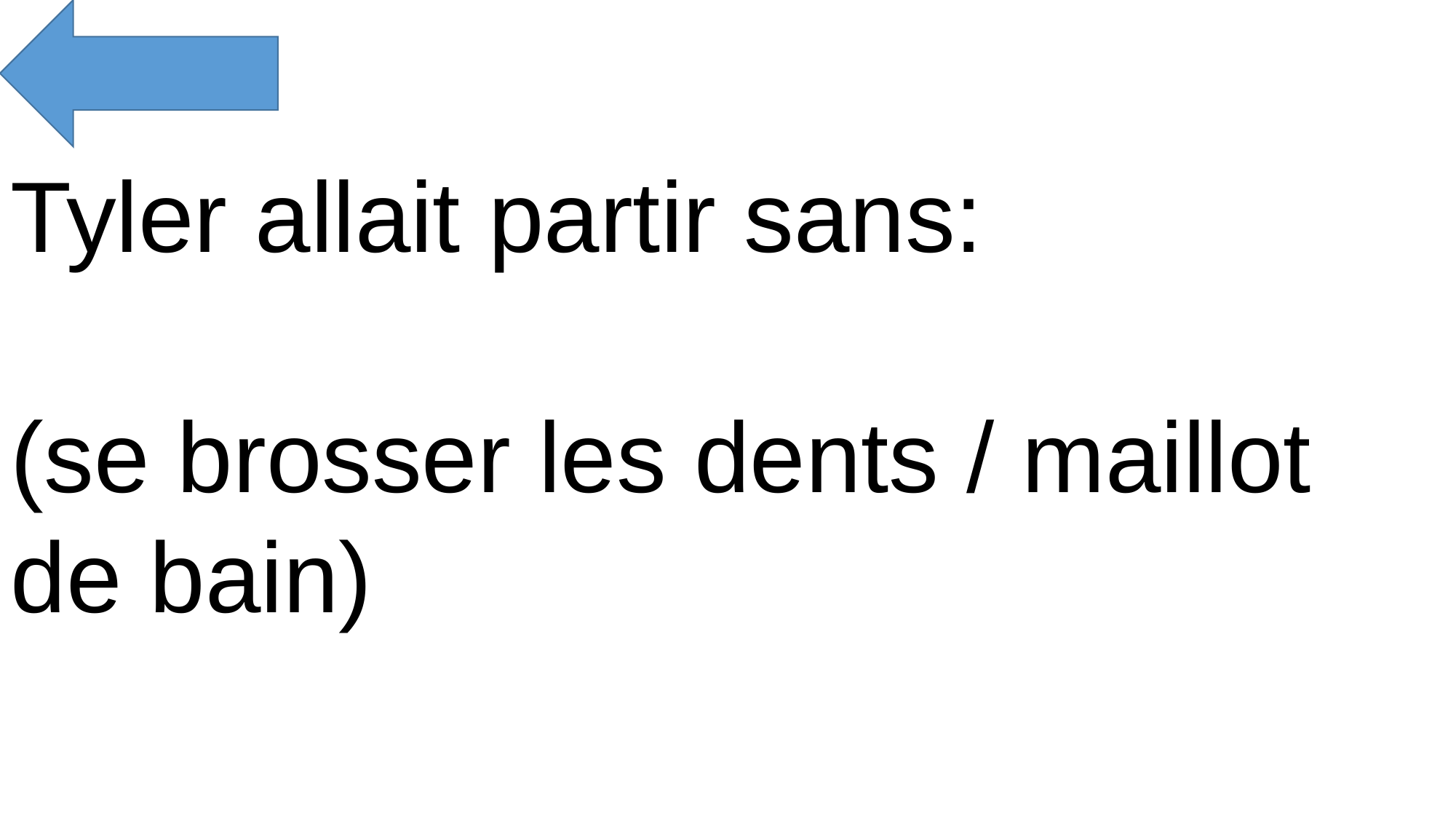

Tyler allait partir sans:

(se brosser les dents / maillot de bain)